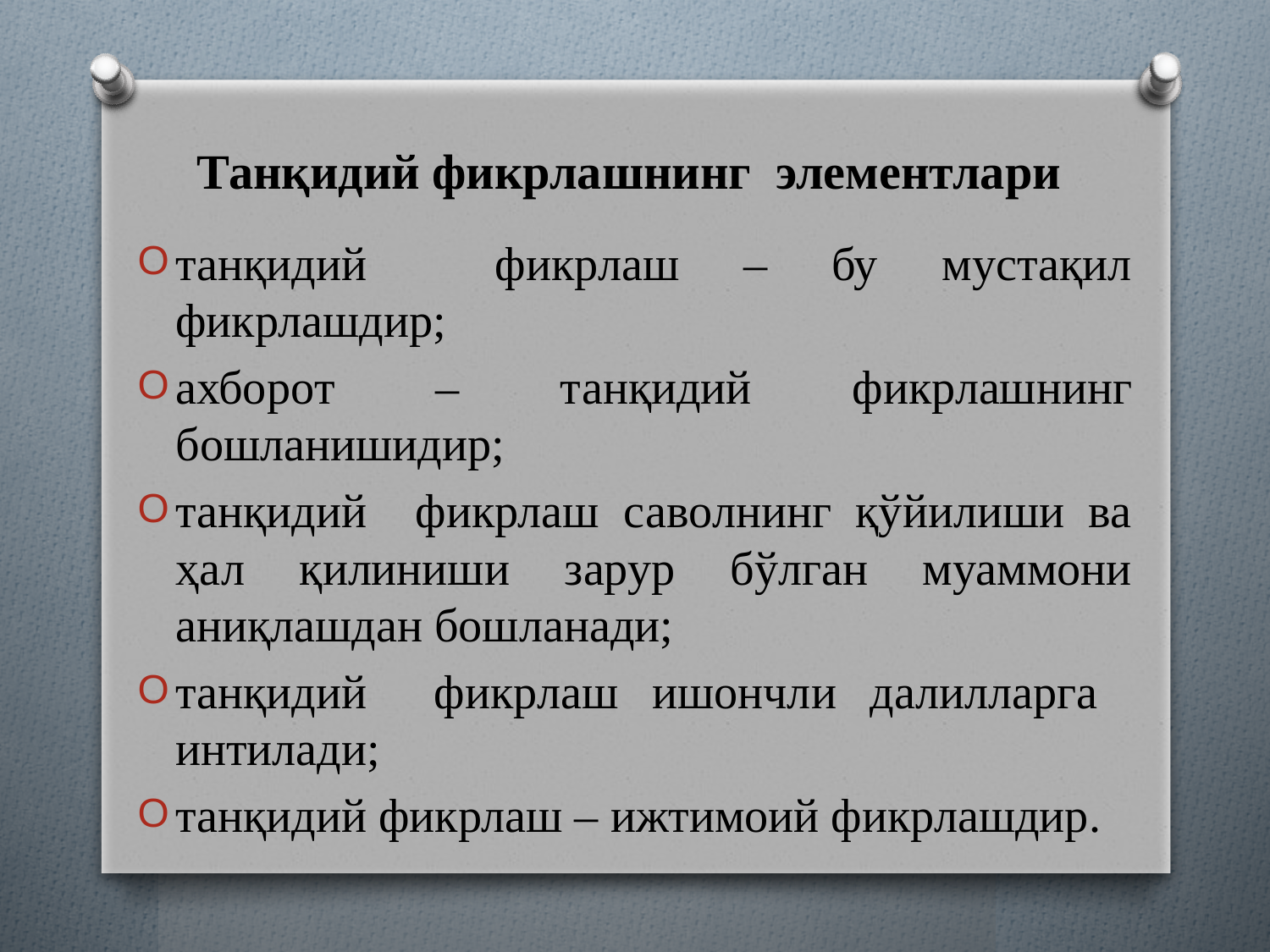

# Танқидий фикрлашнинг  элементлари
танқидий  фикрлаш – бу мустақил фикрлашдир;
ахборот – танқидий фикрлашнинг бошланишидир;
танқидий  фикрлаш саволнинг қўйилиши ва ҳал қилиниши зарур бўлган муаммони аниқлашдан бошланади;
танқидий  фикрлаш ишончли далилларга  интилади;
танқидий фикрлаш – ижтимоий фикрлашдир.